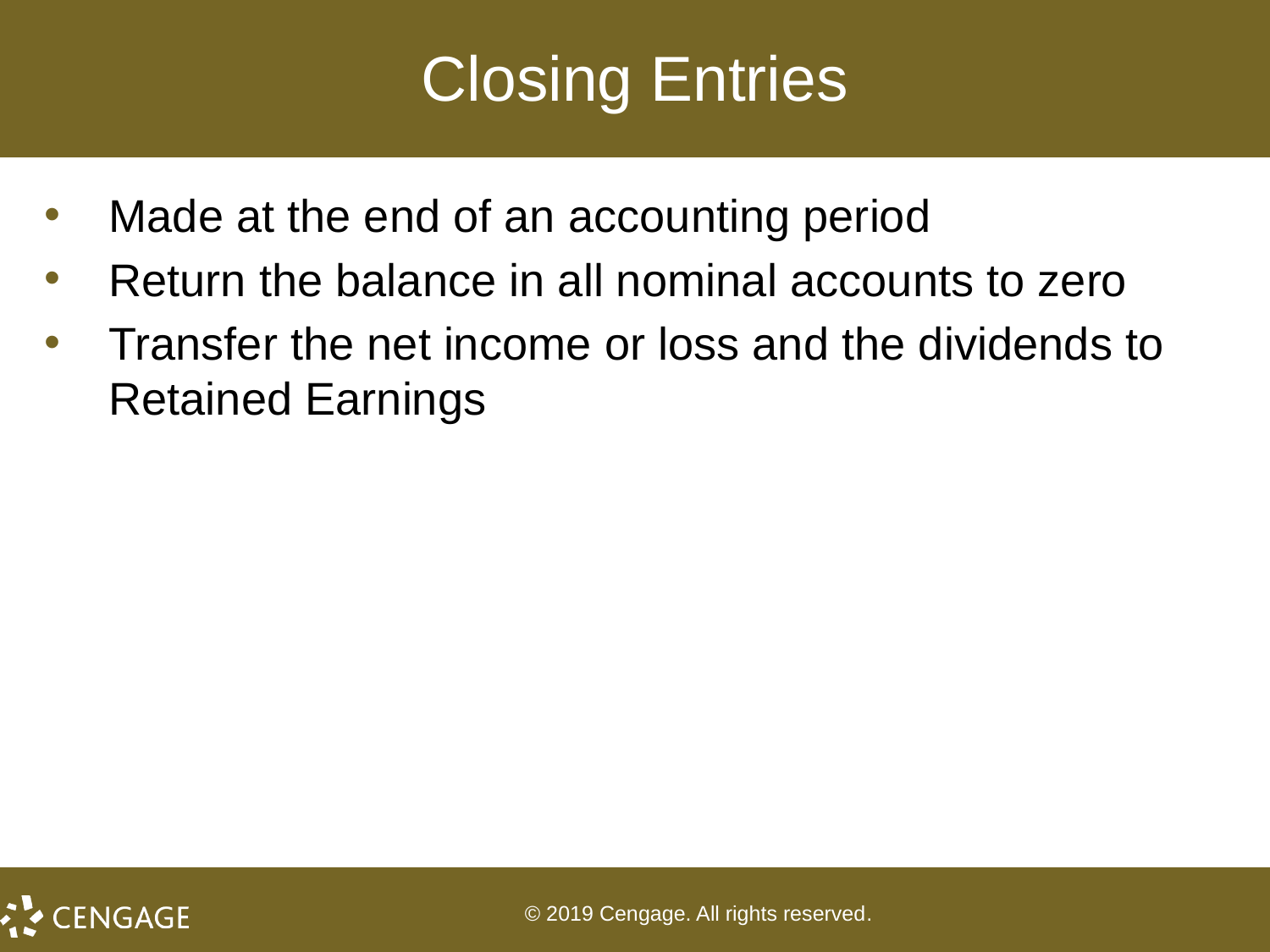

# Closing Entries
Made at the end of an accounting period
Return the balance in all nominal accounts to zero
Transfer the net income or loss and the dividends to Retained Earnings